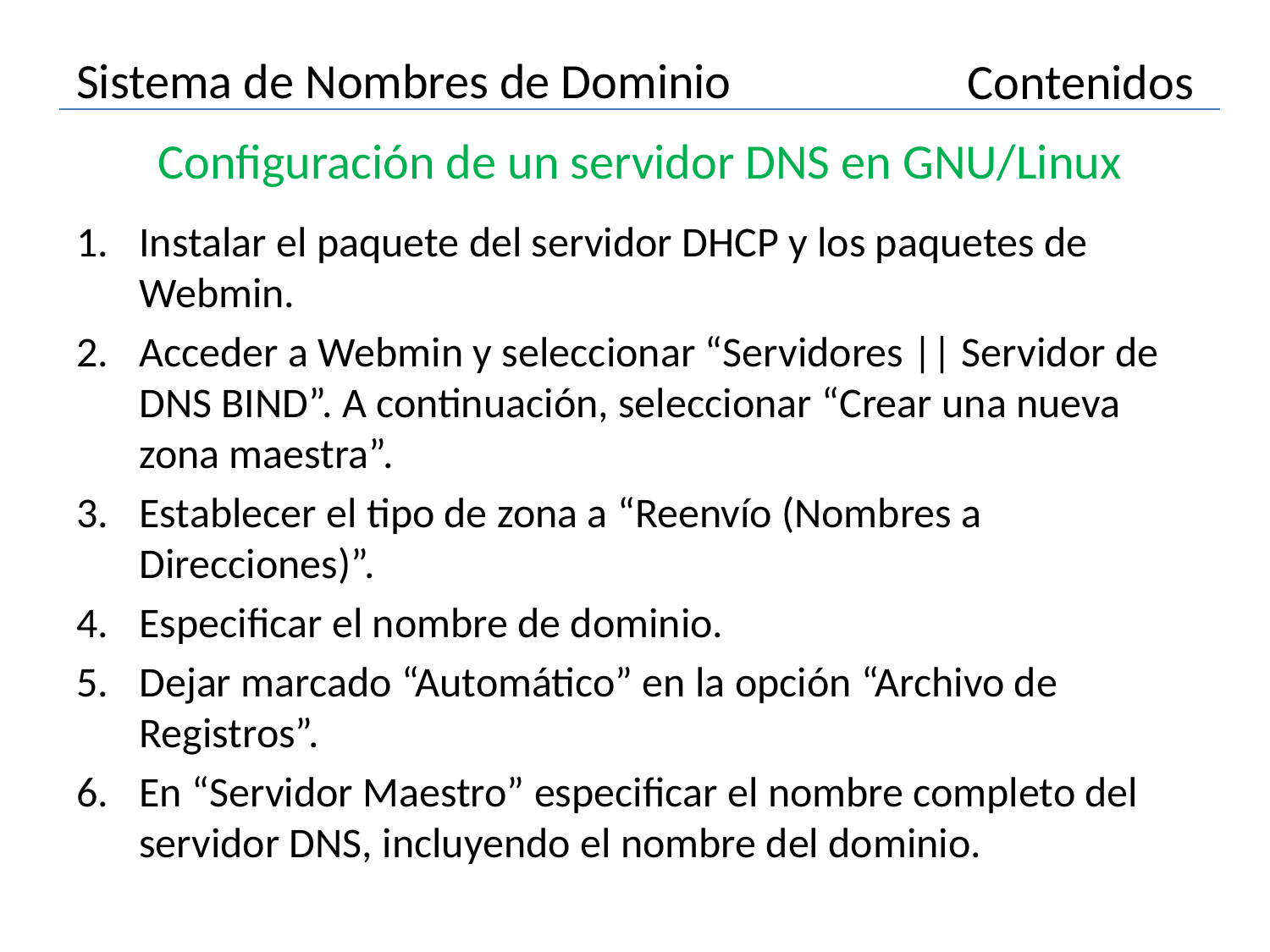

# Sistema de Nombres de Dominio
Contenidos
Configuración de un servidor DNS en GNU/Linux
Instalar el paquete del servidor DHCP y los paquetes de Webmin.
Acceder a Webmin y seleccionar “Servidores || Servidor de DNS BIND”. A continuación, seleccionar “Crear una nueva zona maestra”.
Establecer el tipo de zona a “Reenvío (Nombres a Direcciones)”.
Especificar el nombre de dominio.
Dejar marcado “Automático” en la opción “Archivo de Registros”.
En “Servidor Maestro” especificar el nombre completo del servidor DNS, incluyendo el nombre del dominio.